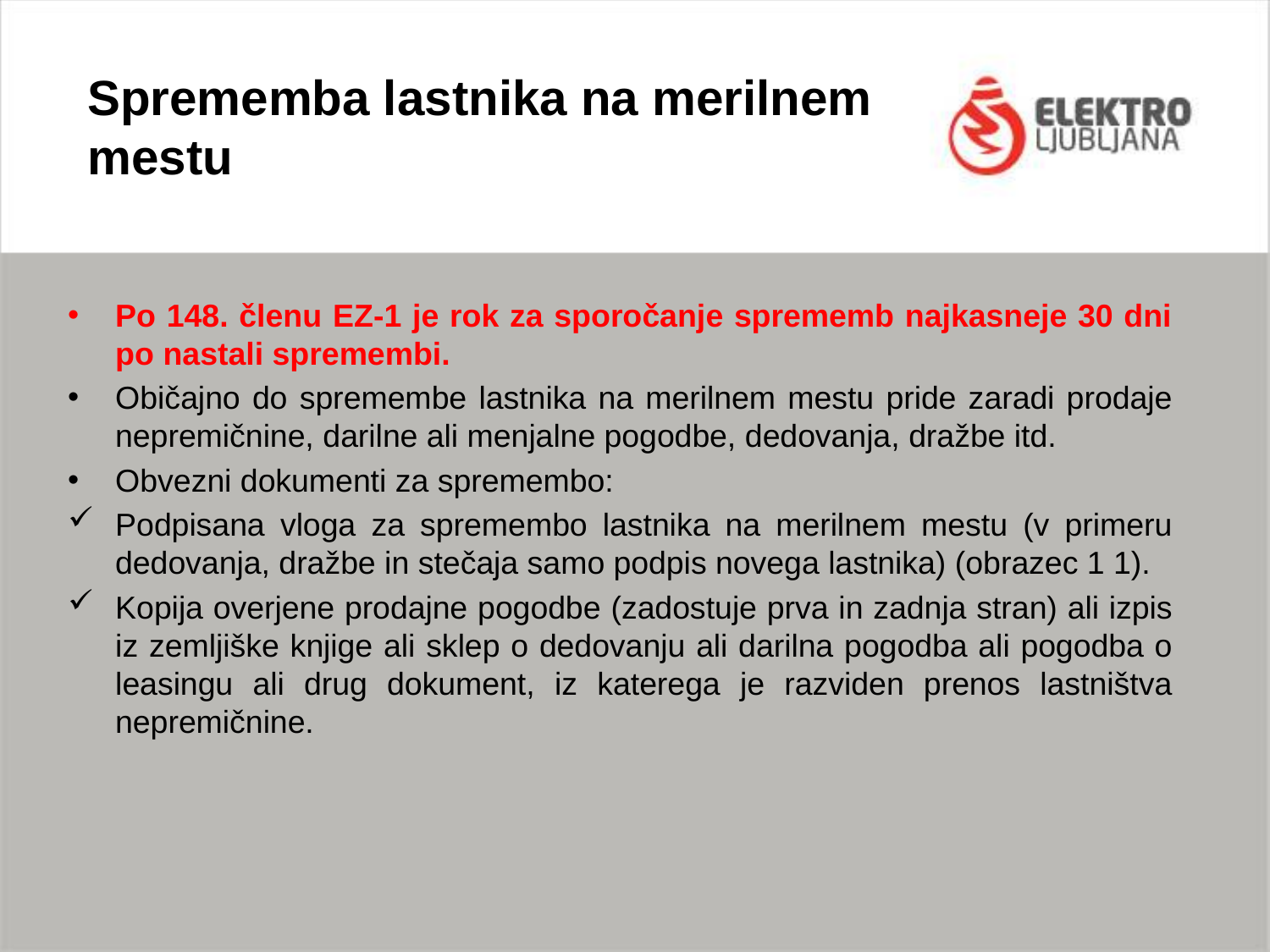

# Sprememba lastnika na merilnem mestu
Po 148. členu EZ-1 je rok za sporočanje sprememb najkasneje 30 dni po nastali spremembi.
Običajno do spremembe lastnika na merilnem mestu pride zaradi prodaje nepremičnine, darilne ali menjalne pogodbe, dedovanja, dražbe itd.
Obvezni dokumenti za spremembo:
Podpisana vloga za spremembo lastnika na merilnem mestu (v primeru dedovanja, dražbe in stečaja samo podpis novega lastnika) (obrazec 1 1).
Kopija overjene prodajne pogodbe (zadostuje prva in zadnja stran) ali izpis iz zemljiške knjige ali sklep o dedovanju ali darilna pogodba ali pogodba o leasingu ali drug dokument, iz katerega je razviden prenos lastništva nepremičnine.